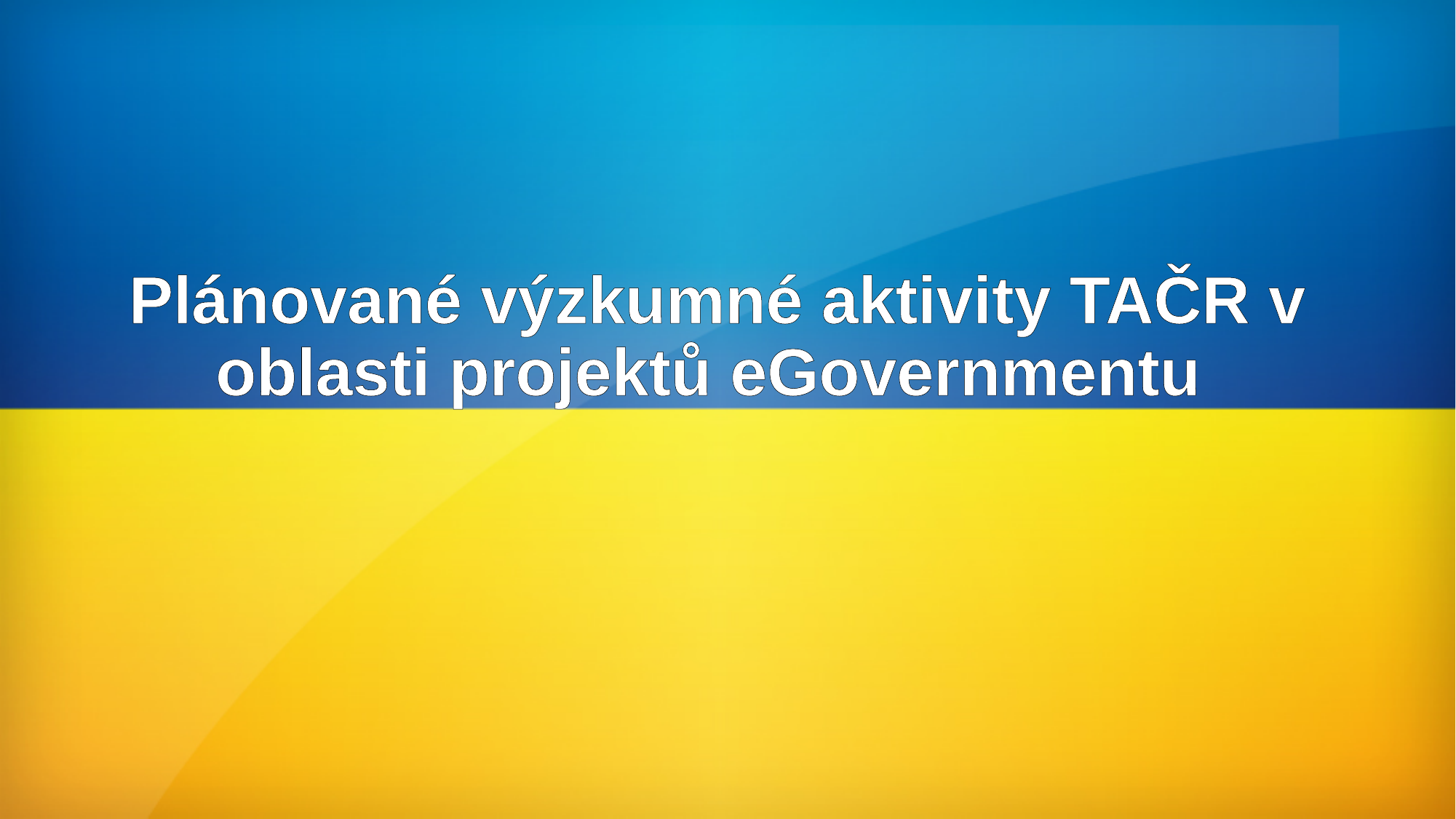

# Plánované výzkumné aktivity TAČR v oblasti projektů eGovernmentu